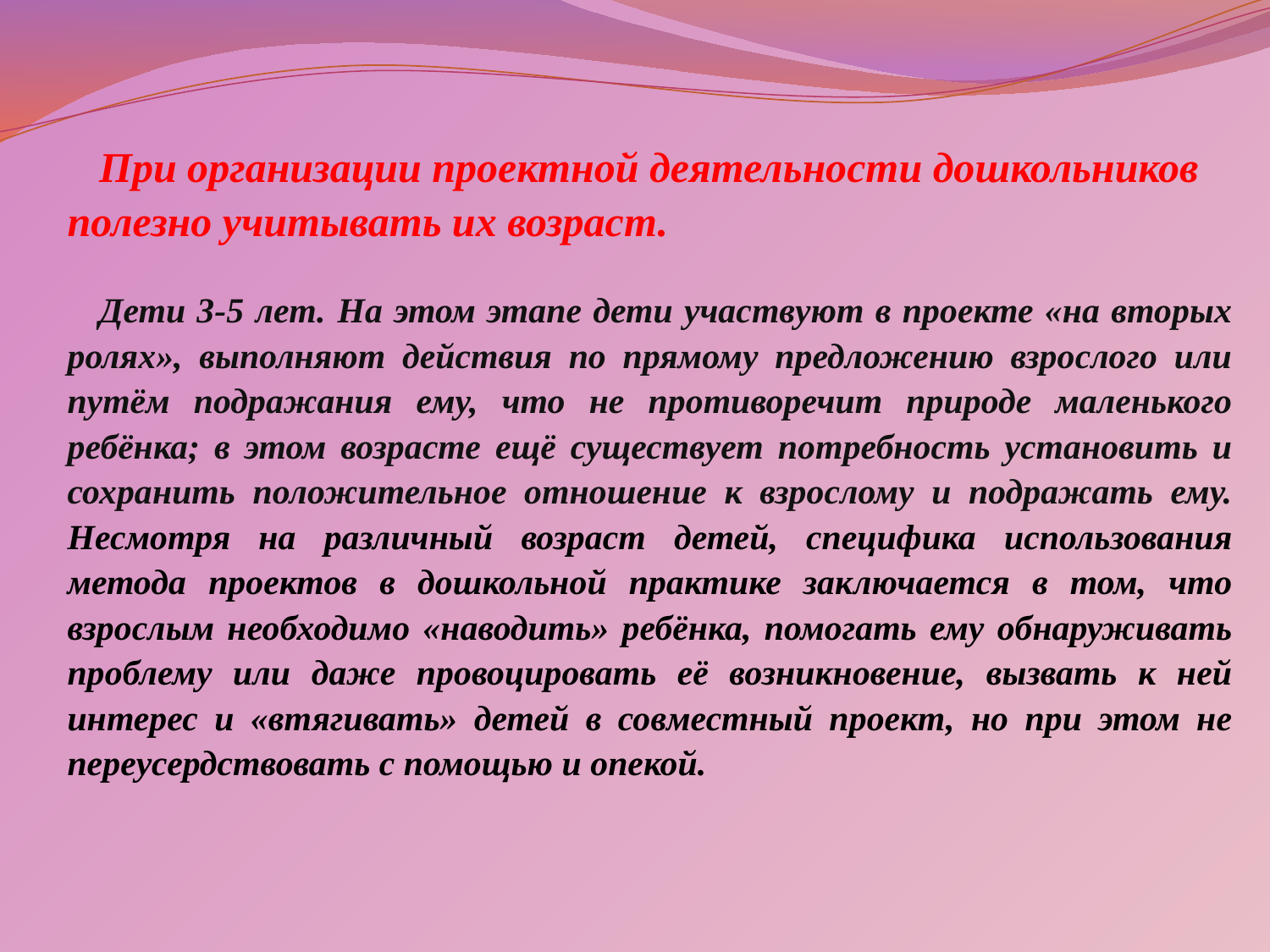

При организации проектной деятельности дошкольников полезно учитывать их возраст.
Дети 3-5 лет. На этом этапе дети участвуют в проекте «на вторых ролях», выполняют действия по прямому предложению взрослого или путём подражания ему, что не противоречит природе маленького ребёнка; в этом возрасте ещё существует потребность установить и сохранить положительное отношение к взрослому и подражать ему. Несмотря на различный возраст детей, специфика использования метода проектов в дошкольной практике заключается в том, что взрослым необходимо «наводить» ребёнка, помогать ему обнаруживать проблему или даже провоцировать её возникновение, вызвать к ней интерес и «втягивать» детей в совместный проект, но при этом не переусердствовать с помощью и опекой.